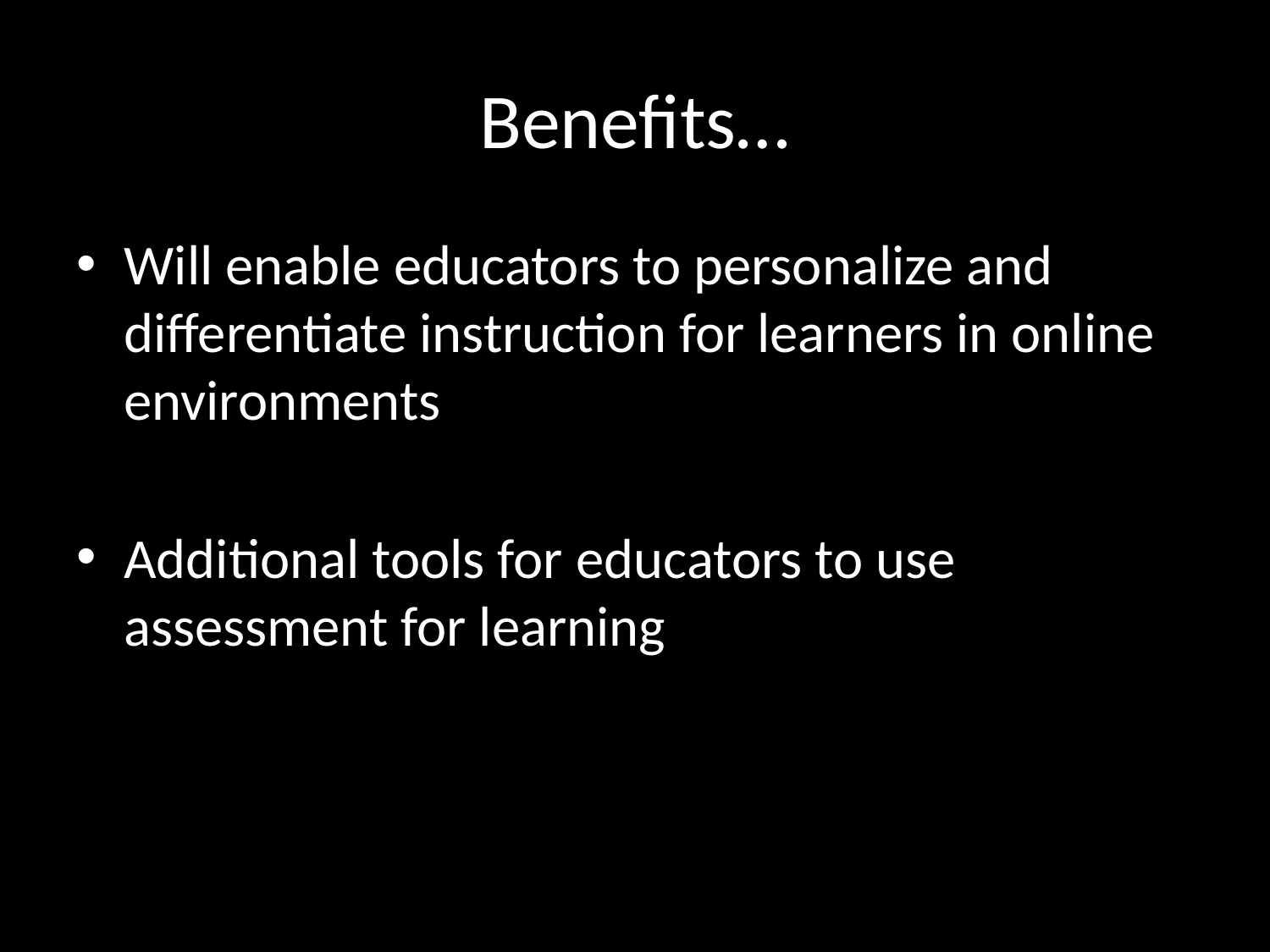

# Benefits…
Will enable educators to personalize and differentiate instruction for learners in online environments

Additional tools for educators to use assessment for learning